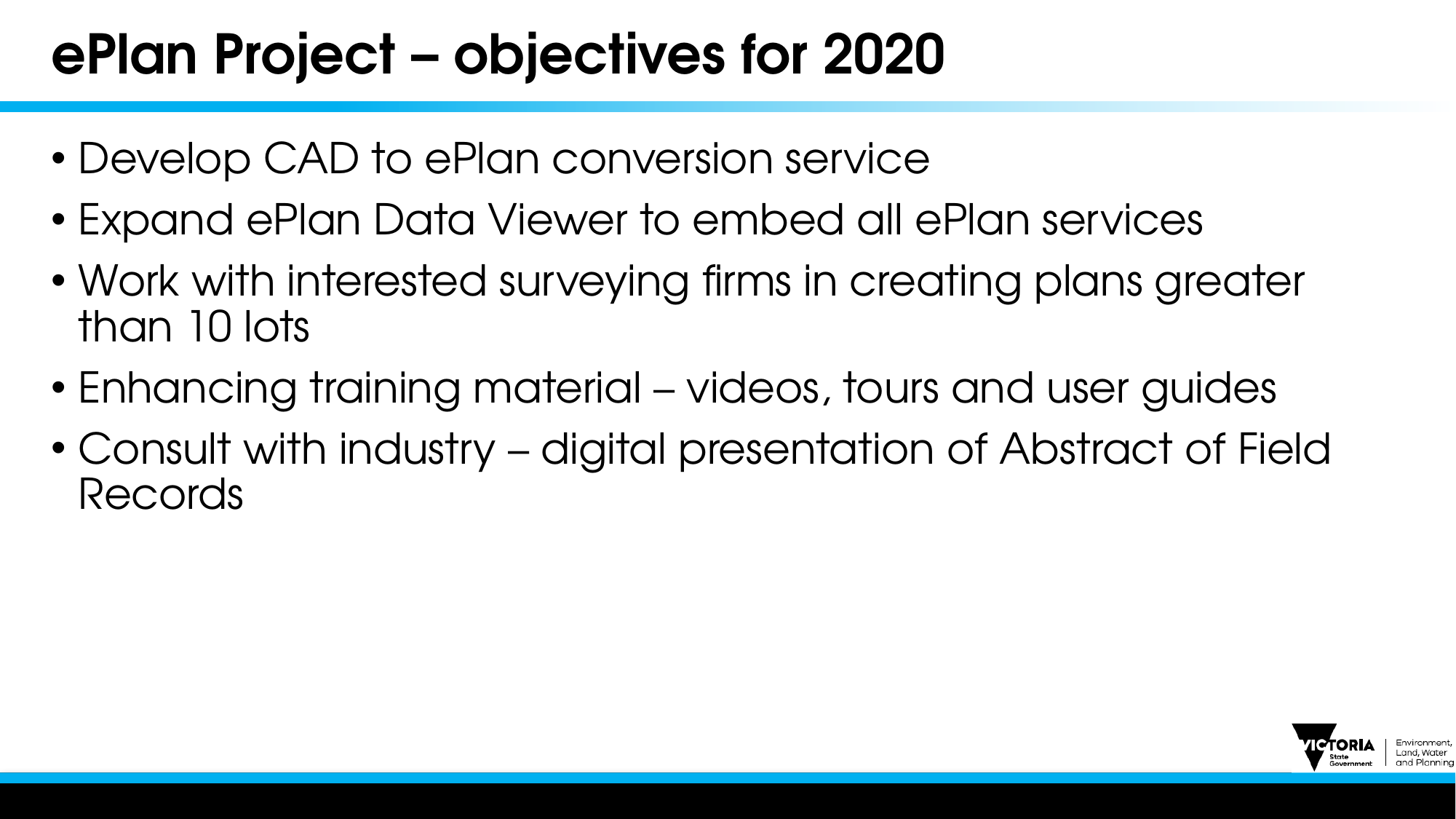

# ePlan Project – objectives for 2020
Develop CAD to ePlan conversion service
Expand ePlan Data Viewer to embed all ePlan services
Work with interested surveying firms in creating plans greater than 10 lots
Enhancing training material – videos, tours and user guides
Consult with industry – digital presentation of Abstract of Field Records